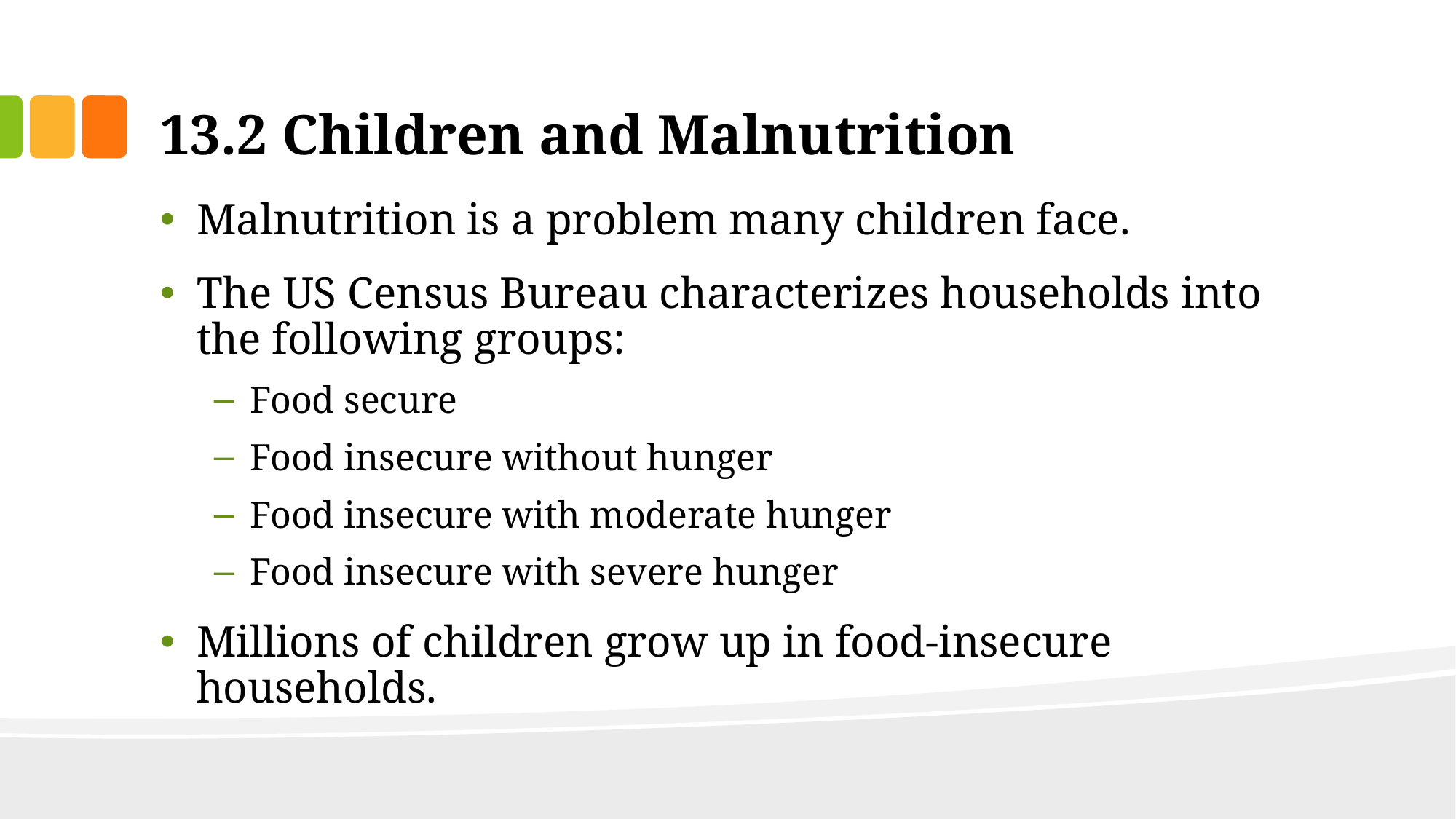

# 13.2 Children and Malnutrition
Malnutrition is a problem many children face.
The US Census Bureau characterizes households into the following groups:
Food secure
Food insecure without hunger
Food insecure with moderate hunger
Food insecure with severe hunger
Millions of children grow up in food-insecure households.